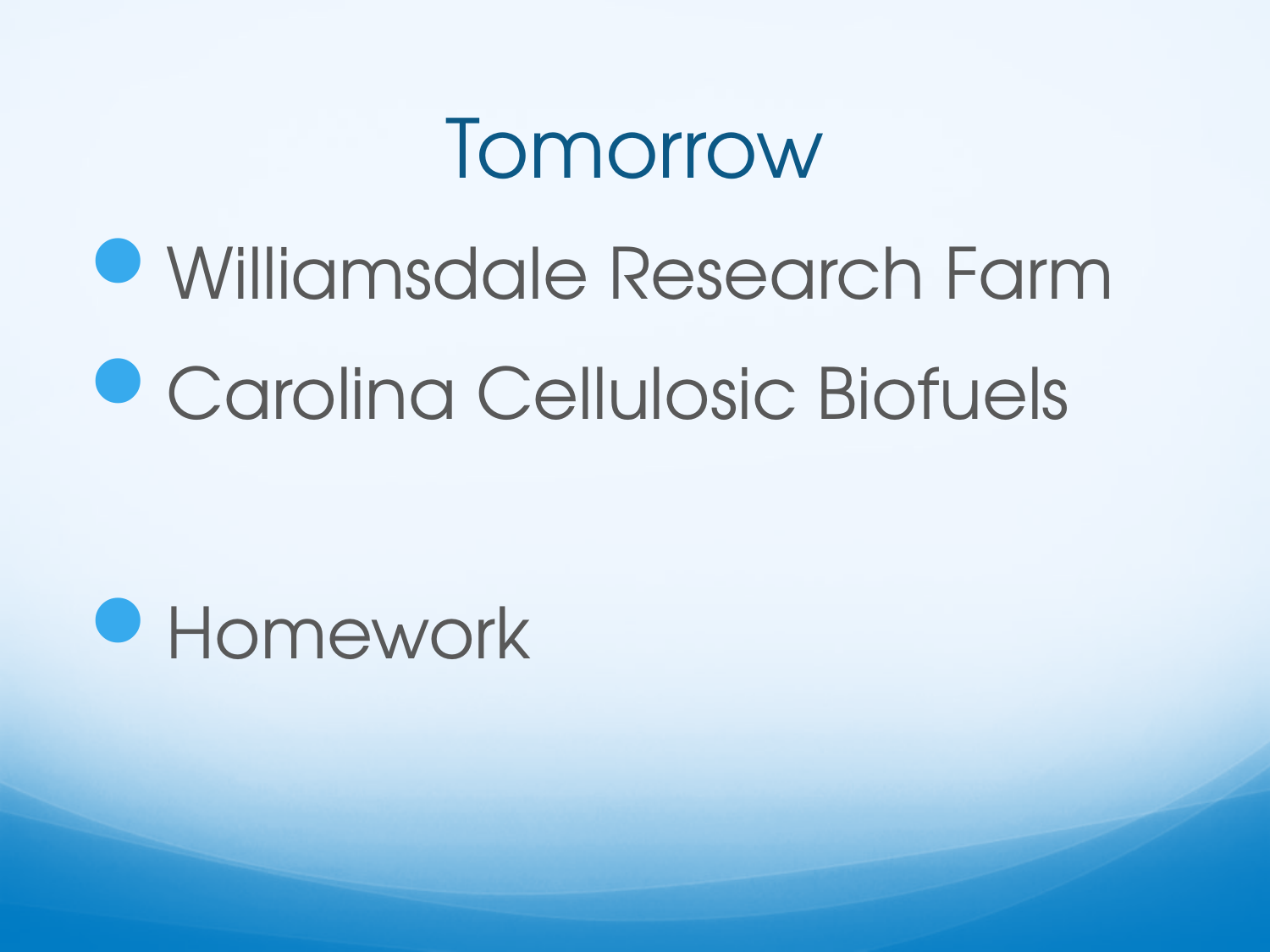

# Tomorrow
Williamsdale Research Farm
Carolina Cellulosic Biofuels

Homework